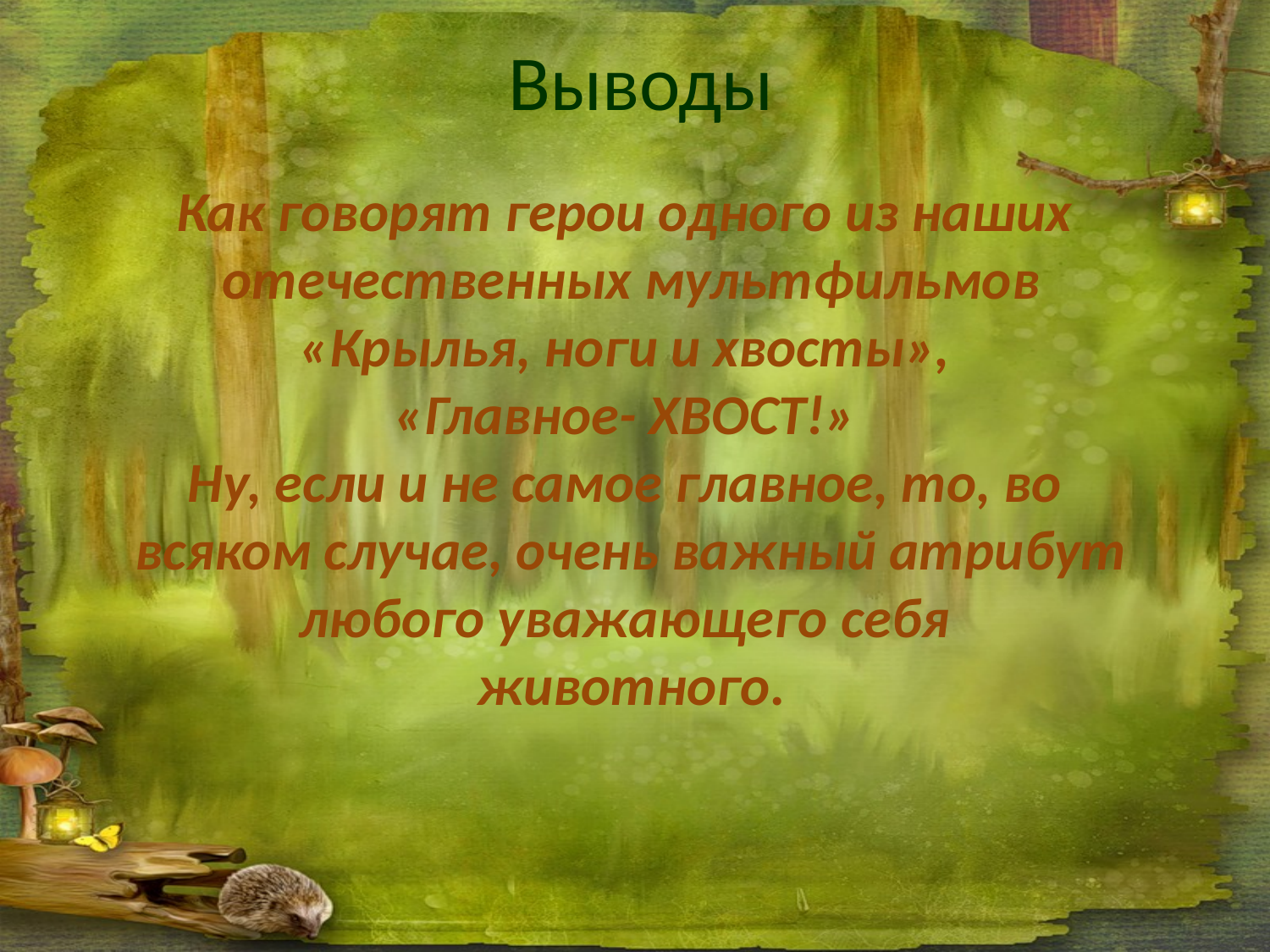

# Выводы
Как говорят герои одного из наших
 отечественных мультфильмов
 «Крылья, ноги и хвосты»,
«Главное- ХВОСТ!»
Ну, если и не самое главное, то, во
 всяком случае, очень важный атрибут любого уважающего себя
 животного.